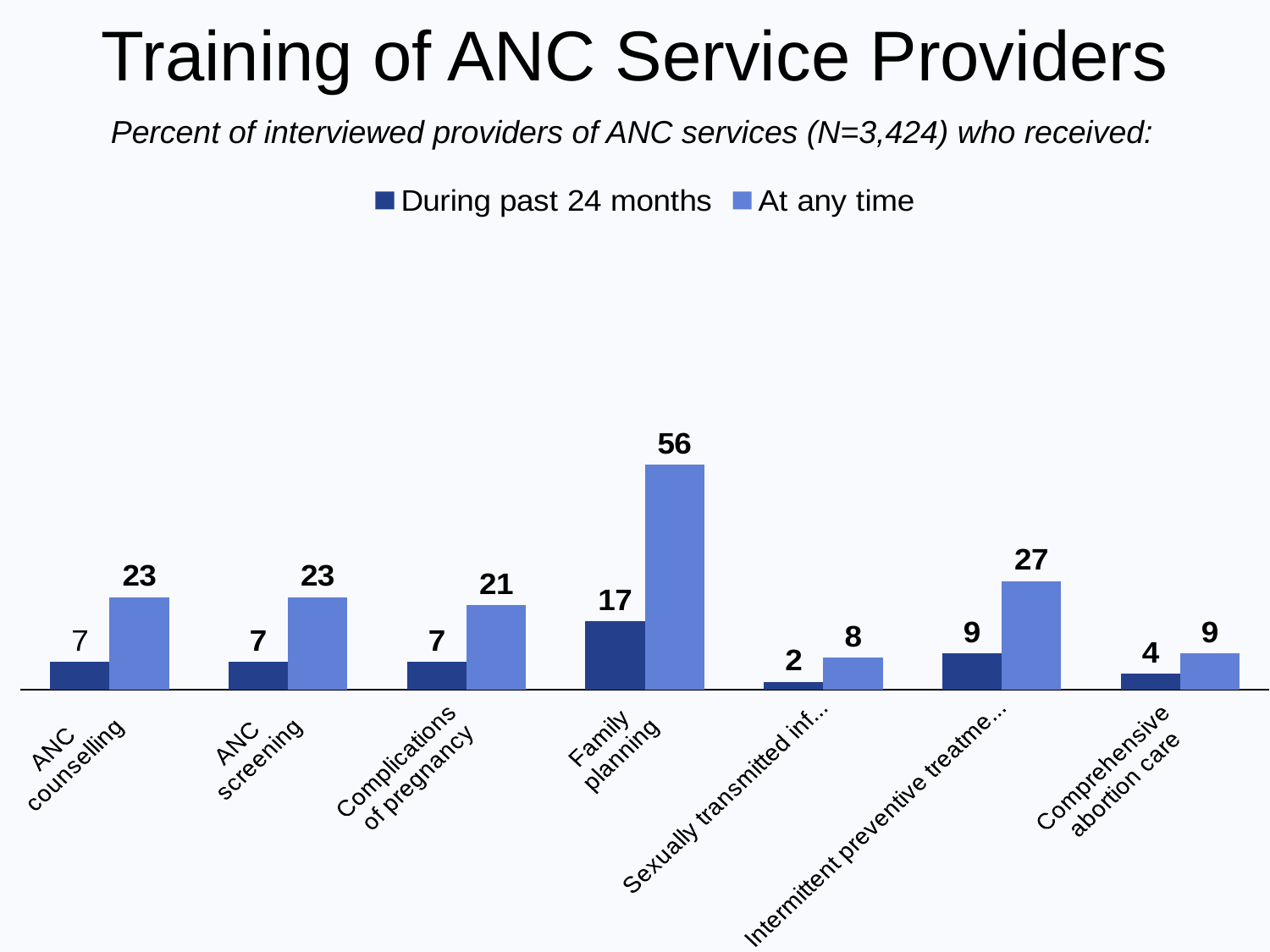

# Training of ANC Service Providers
Percent of interviewed providers of ANC services (N=3,424) who received:

### Chart

| Category | During past 24 months | At any time |
|---|---|---|
| ANC
counselling | 7.0 | 23.0 |
| ANC
screening | 7.0 | 23.0 |
| Complications
of pregnancy | 7.0 | 21.0 |
| Family
planning | 17.0 | 56.0 |
| Sexually transmitted infections | 2.0 | 8.0 |
| Intermittent preventive treatment of malaria in pregnancy | 9.0 | 27.0 |
| Comprehensive
abortion care | 4.0 | 9.0 |